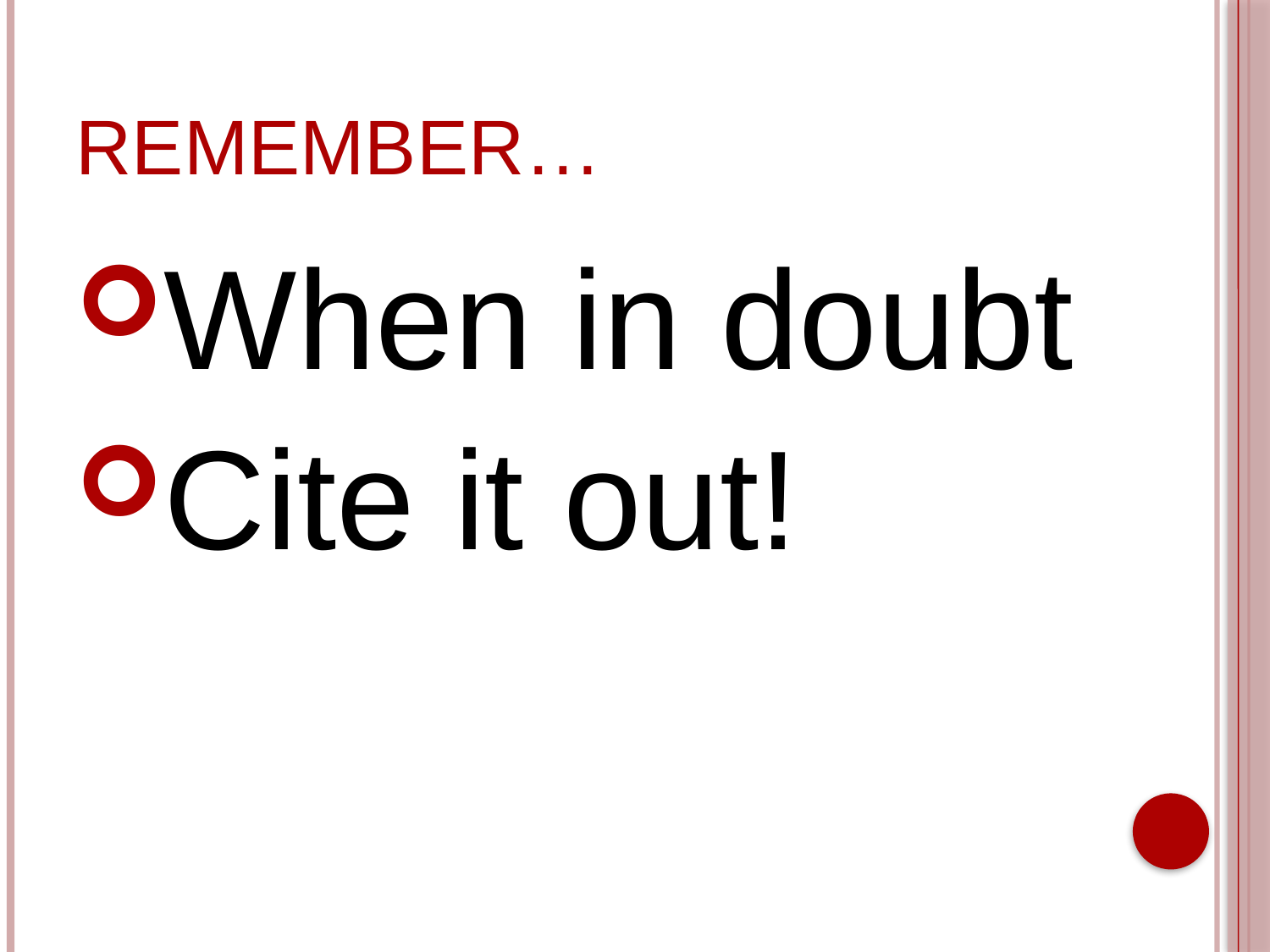

# REMEMBER…
When in doubt
Cite it out!